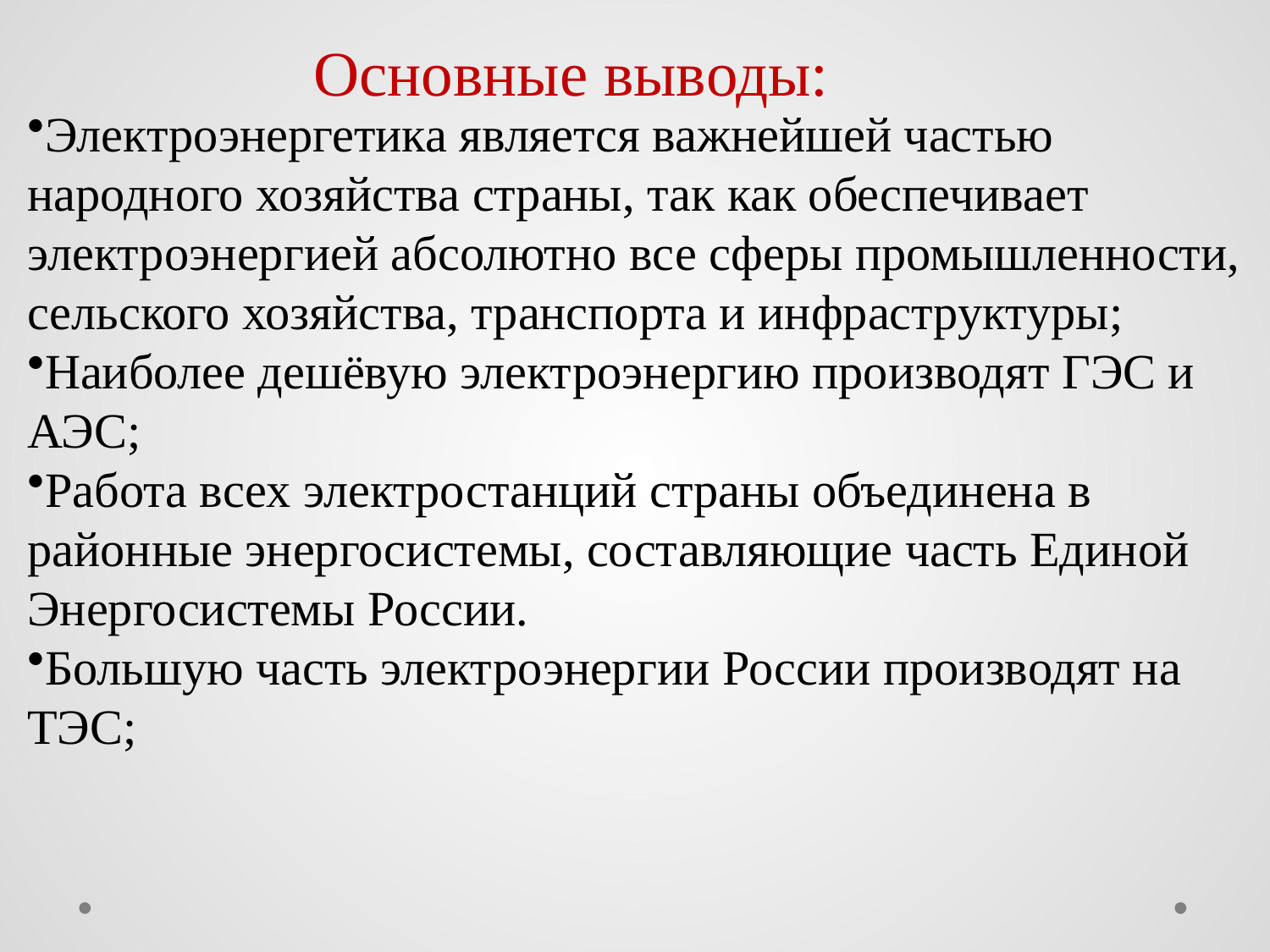

Основные выводы:
Электроэнергетика является важнейшей частью народного хозяйства страны, так как обеспечивает электроэнергией абсолютно все сферы промышленности, сельского хозяйства, транспорта и инфраструктуры;
Наиболее дешёвую электроэнергию производят ГЭС и АЭС;
Работа всех электростанций страны объединена в районные энергосистемы, составляющие часть Единой Энергосистемы России.
Большую часть электроэнергии России производят на ТЭС;